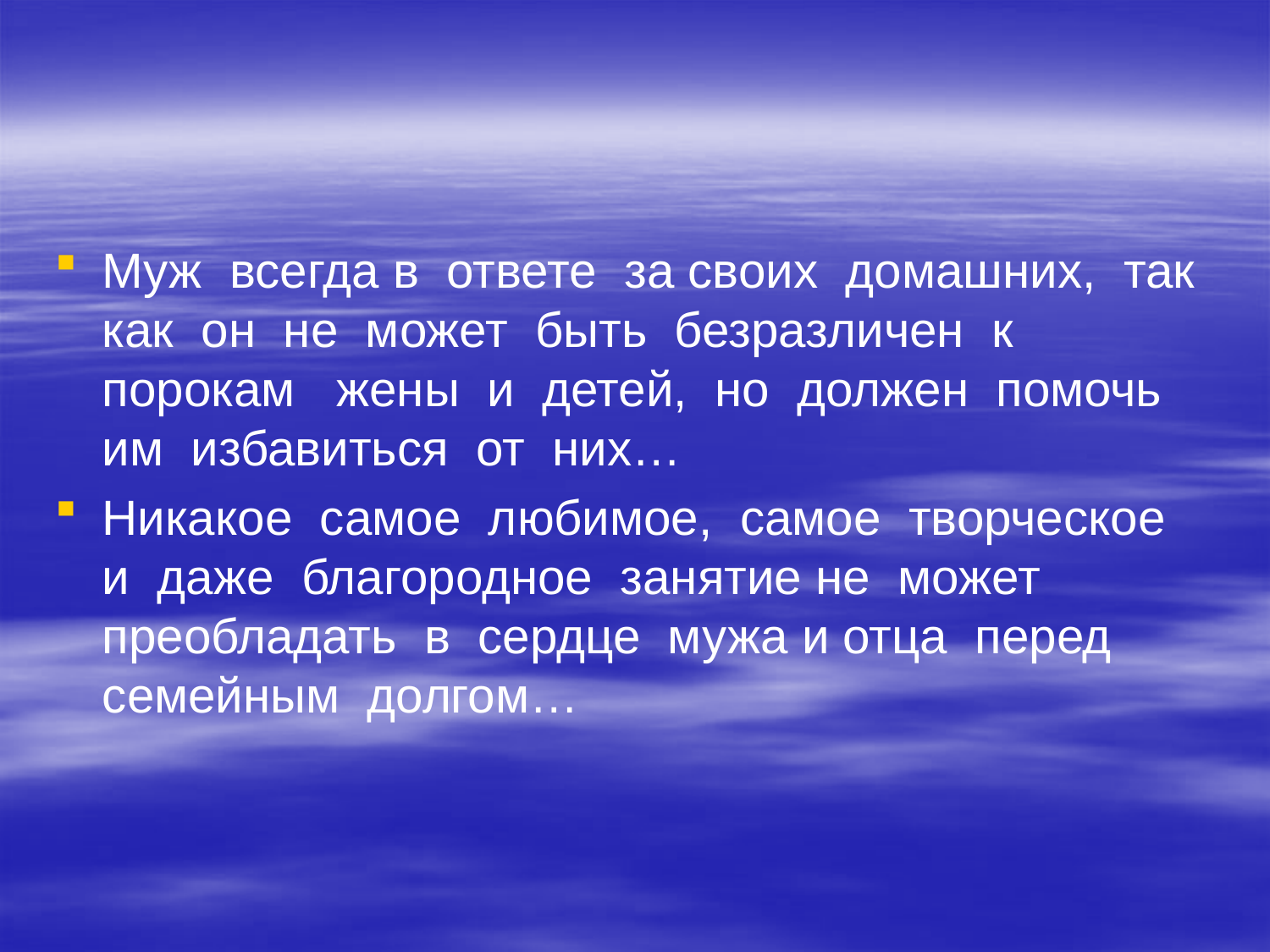

Муж  всегда в  ответе  за своих  домашних,  так  как  он  не  может  быть  безразличен  к  порокам   жены  и  детей,  но  должен  помочь  им  избавиться  от  них…
Никакое  самое  любимое,  самое  творческое  и  даже  благородное  занятие не  может  преобладать  в  сердце  мужа и отца  перед семейным  долгом…